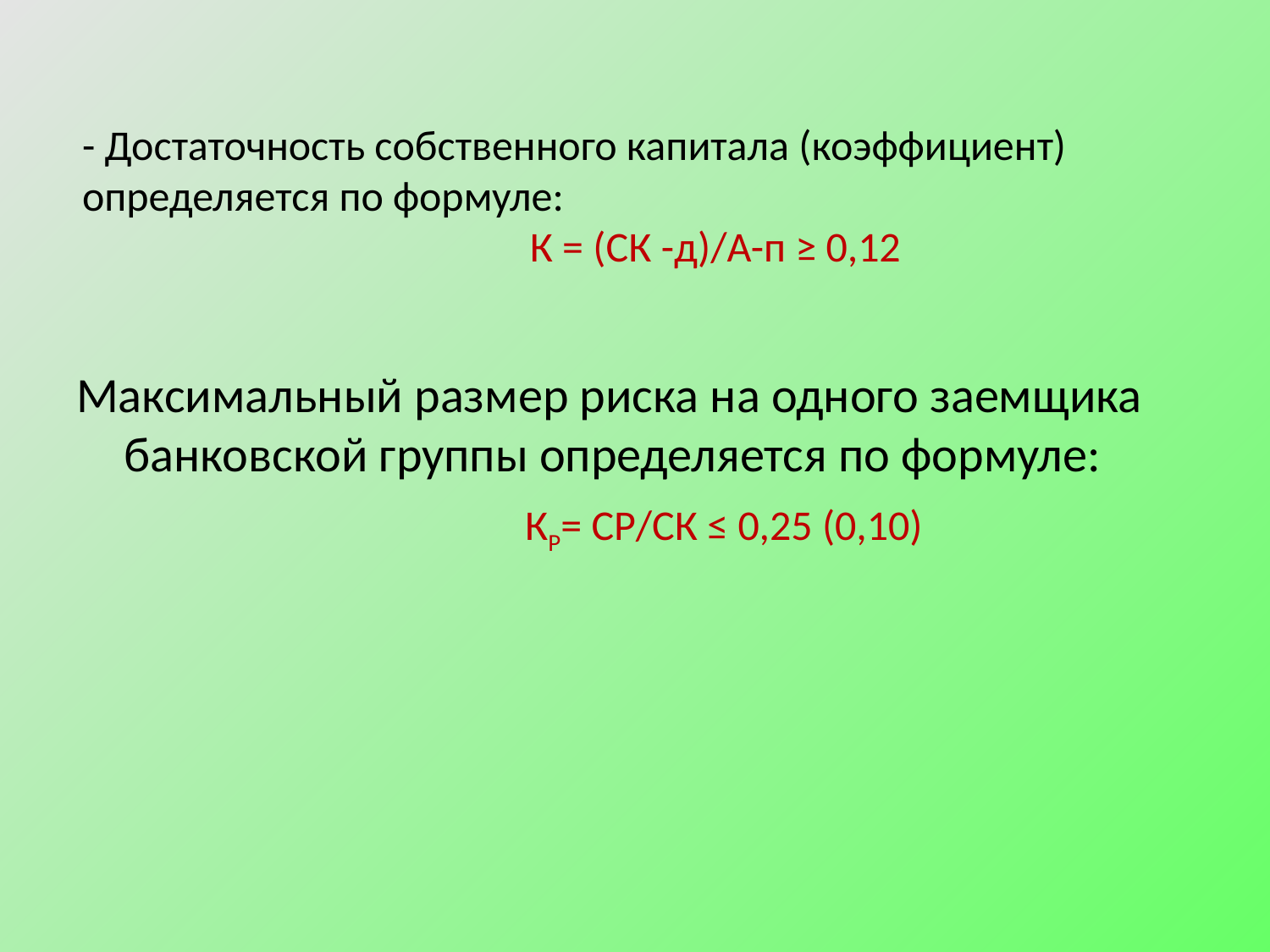

# - Достаточность собственного капитала (коэффициент) определяется по формуле: К = (СК -д)/А-п ≥ 0,12
Максимальный размер риска на одного заемщика банковской группы определяется по формуле:
                                        КР= СР/СК ≤ 0,25 (0,10)